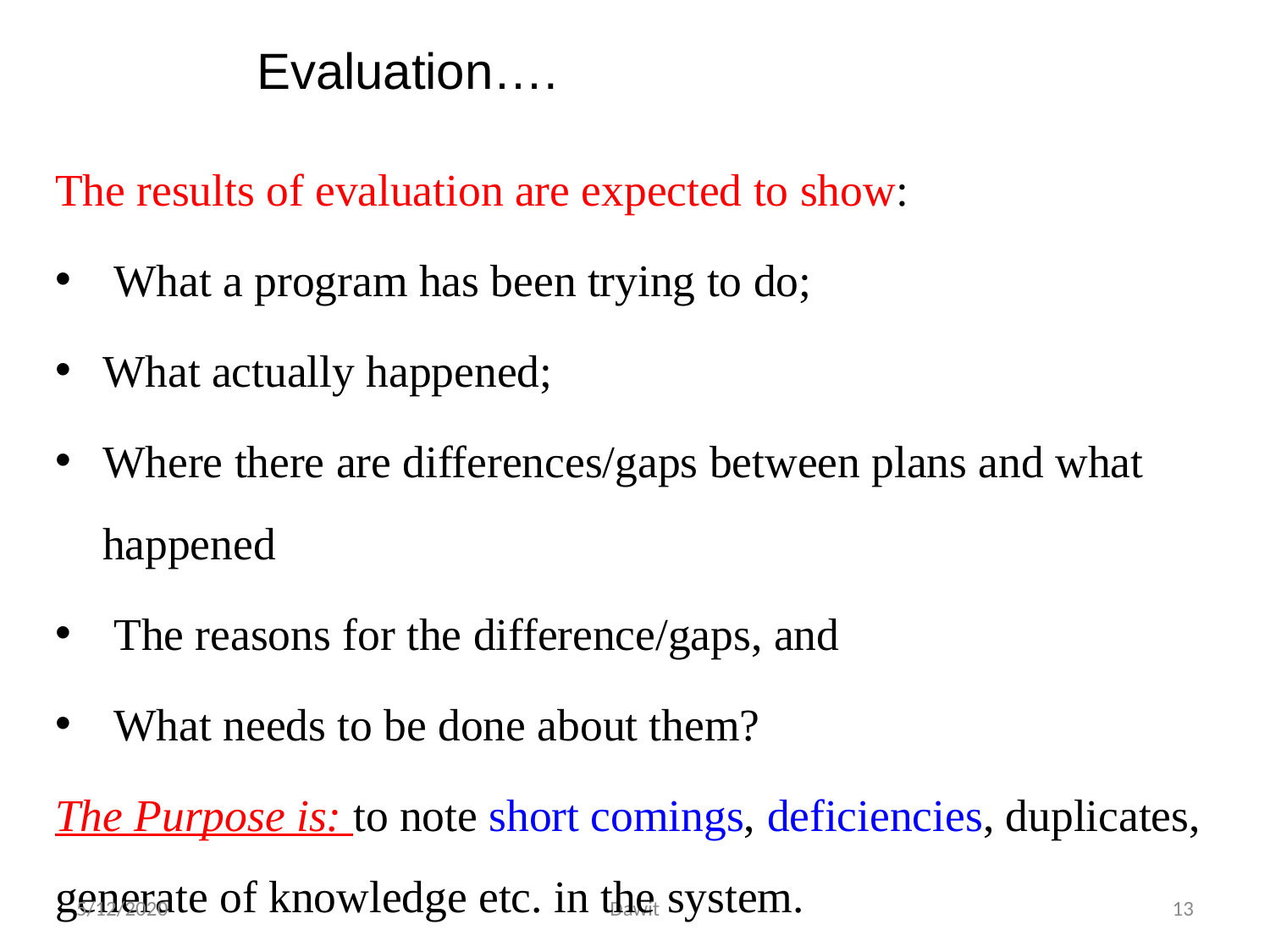

# Evaluation….
The results of evaluation are expected to show:
 What a program has been trying to do;
What actually happened;
Where there are differences/gaps between plans and what happened
 The reasons for the difference/gaps, and
 What needs to be done about them?
The Purpose is: to note short comings, deficiencies, duplicates, generate of knowledge etc. in the system.

5/12/2020
Dawit
13